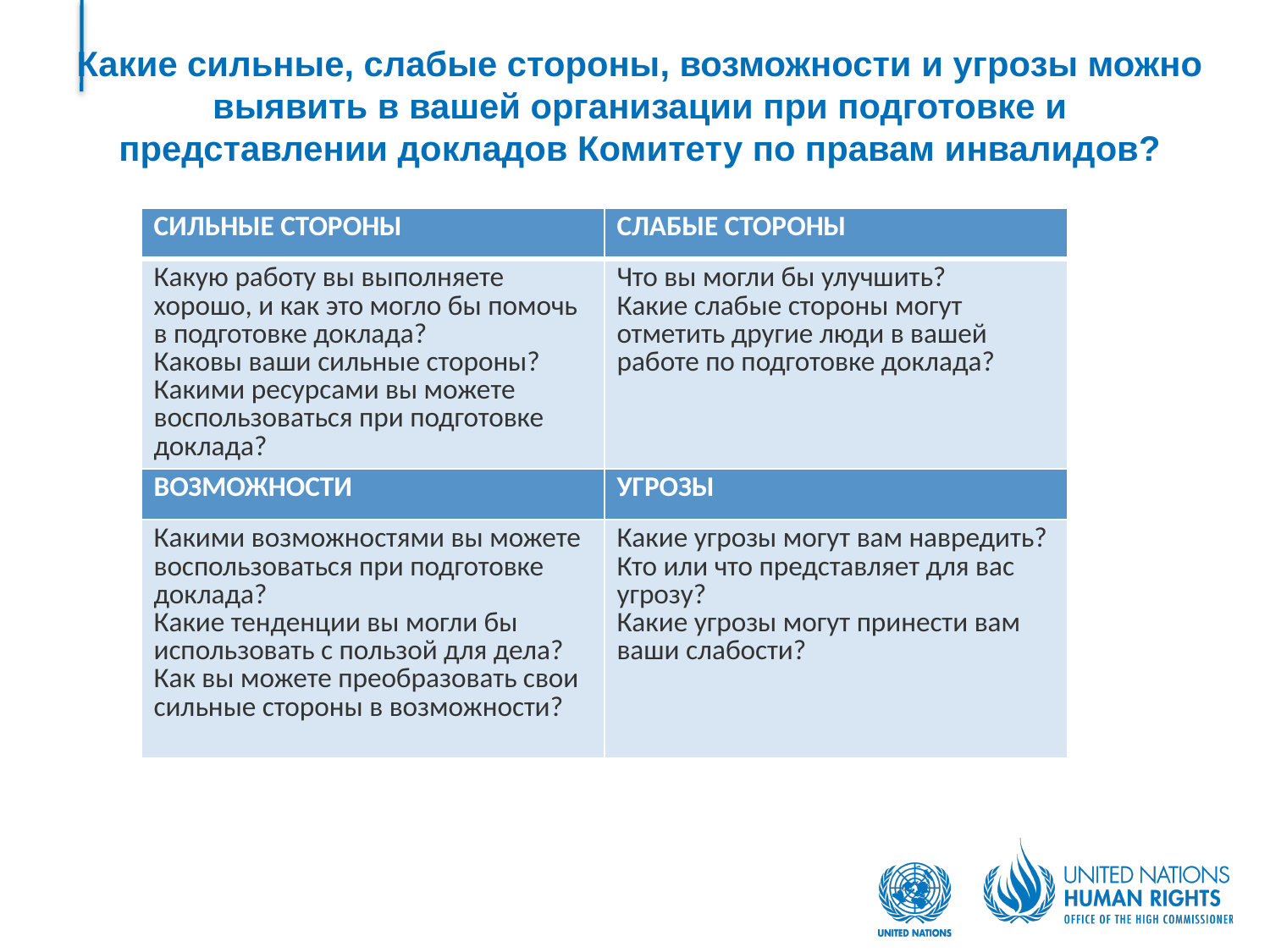

# Какие сильные, слабые стороны, возможности и угрозы можно выявить в вашей организации при подготовке и представлении докладов Комитету по правам инвалидов?
| СИЛЬНЫЕ СТОРОНЫ | СЛАБЫЕ СТОРОНЫ |
| --- | --- |
| Какую работу вы выполняете хорошо, и как это могло бы помочь в подготовке доклада? Каковы ваши сильные стороны? Какими ресурсами вы можете воспользоваться при подготовке доклада? | Что вы могли бы улучшить? Какие слабые стороны могут отметить другие люди в вашей работе по подготовке доклада? |
| ВОЗМОЖНОСТИ | УГРОЗЫ |
| Какими возможностями вы можете воспользоваться при подготовке доклада? Какие тенденции вы могли бы использовать с пользой для дела? Как вы можете преобразовать свои сильные стороны в возможности? | Какие угрозы могут вам навредить? Кто или что представляет для вас угрозу? Какие угрозы могут принести вам ваши слабости? |